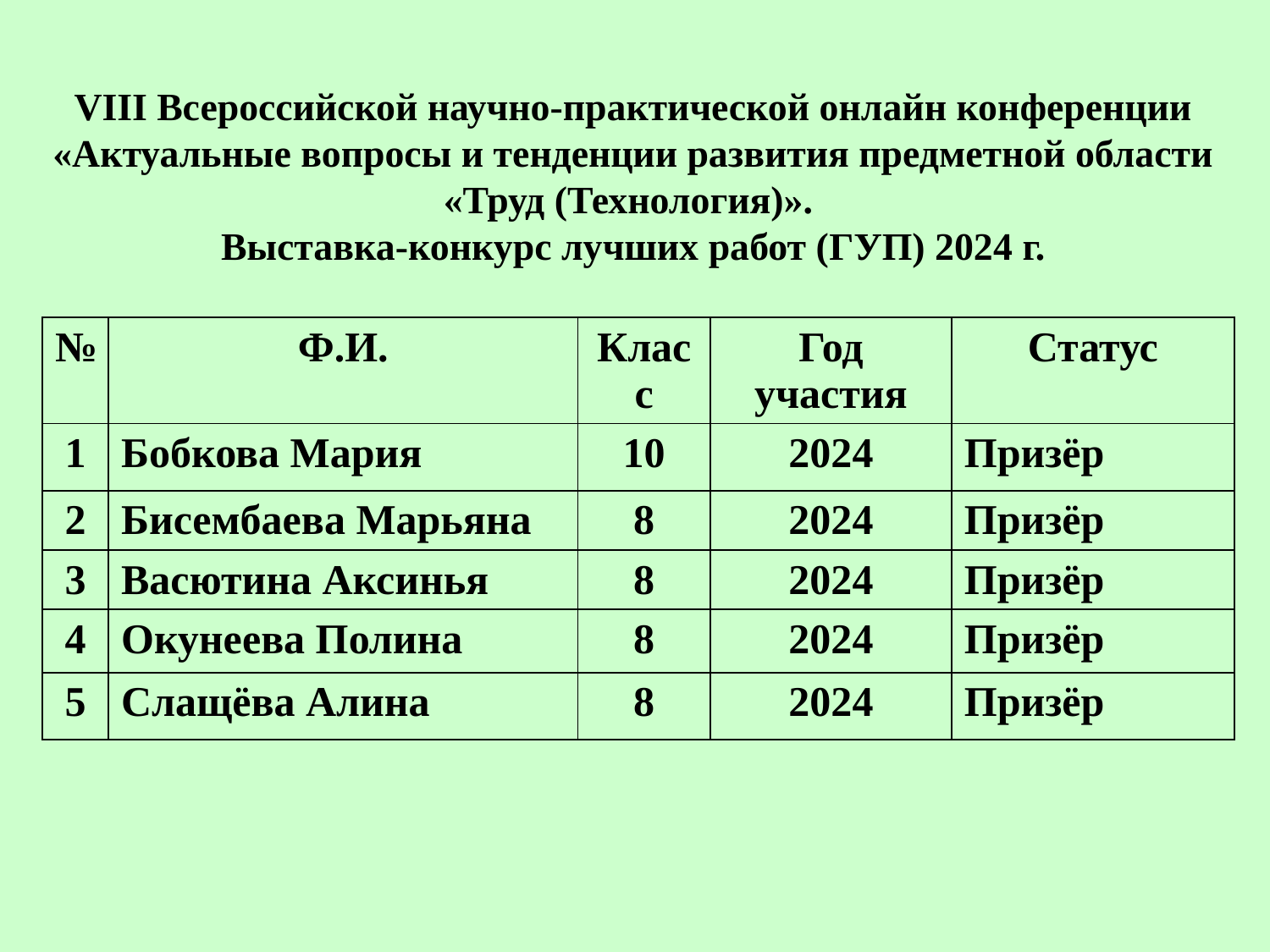

# VIII Всероссийской научно-практической онлайн конференции «Актуальные вопросы и тенденции развития предметной области «Труд (Технология)». Выставка-конкурс лучших работ (ГУП) 2024 г.
| № | Ф.И. | Класс | Год участия | Статус |
| --- | --- | --- | --- | --- |
| 1 | Бобкова Мария | 10 | 2024 | Призёр |
| 2 | Бисембаева Марьяна | 8 | 2024 | Призёр |
| 3 | Васютина Аксинья | 8 | 2024 | Призёр |
| 4 | Окунеева Полина | 8 | 2024 | Призёр |
| 5 | Слащёва Алина | 8 | 2024 | Призёр |